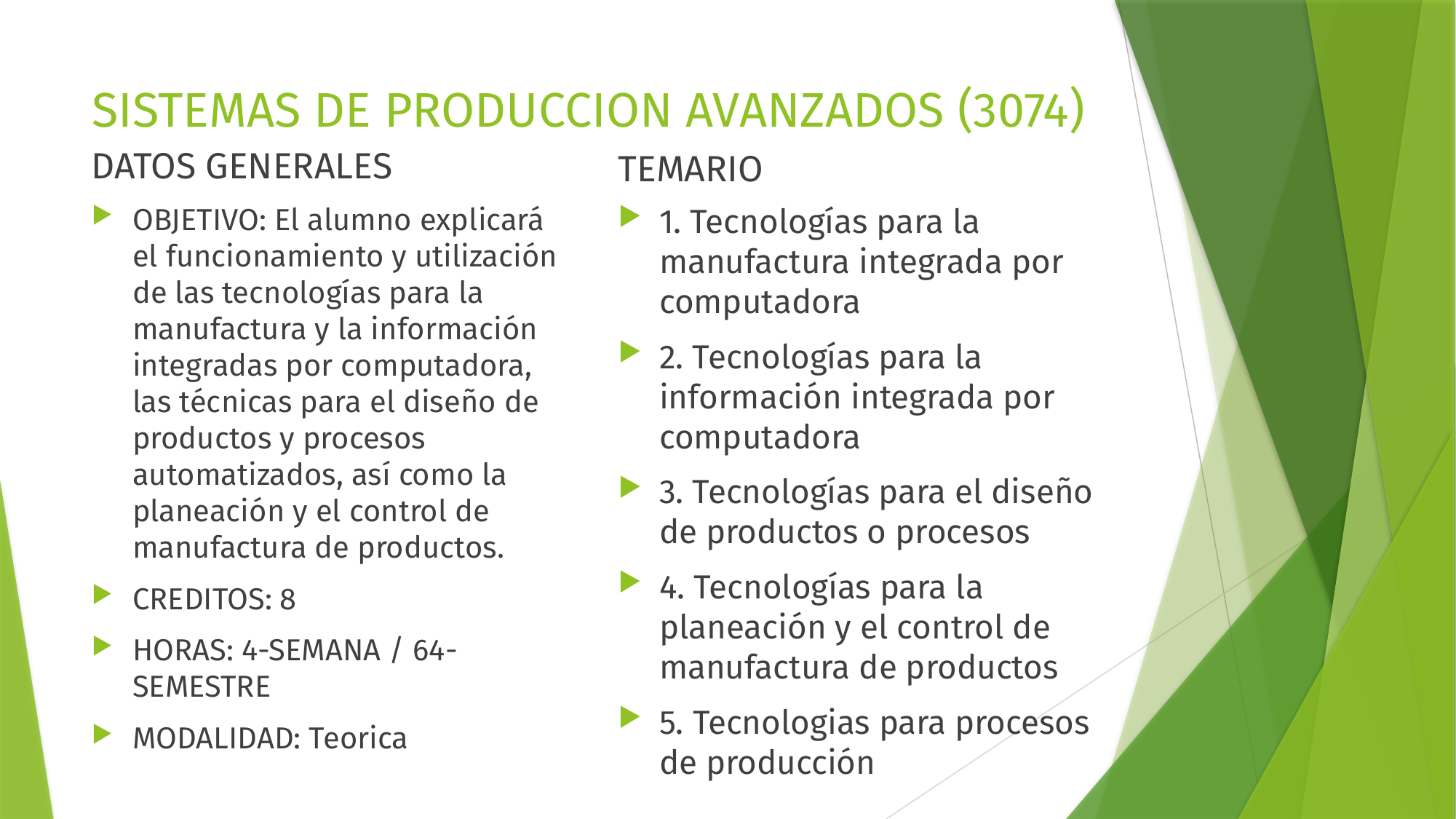

# SISTEMAS DE PRODUCCION AVANZADOS (3074)
DATOS GENERALES
TEMARIO
1. Tecnologías para la manufactura integrada por computadora
2. Tecnologías para la información integrada por computadora
3. Tecnologías para el diseño de productos o procesos
4. Tecnologías para la planeación y el control de manufactura de productos
5. Tecnologias para procesos de producción
OBJETIVO: El alumno explicará el funcionamiento y utilización de las tecnologías para la manufactura y la información integradas por computadora, las técnicas para el diseño de productos y procesos automatizados, así como la planeación y el control de manufactura de productos.
CREDITOS: 8
HORAS: 4-SEMANA / 64-SEMESTRE
MODALIDAD: Teorica